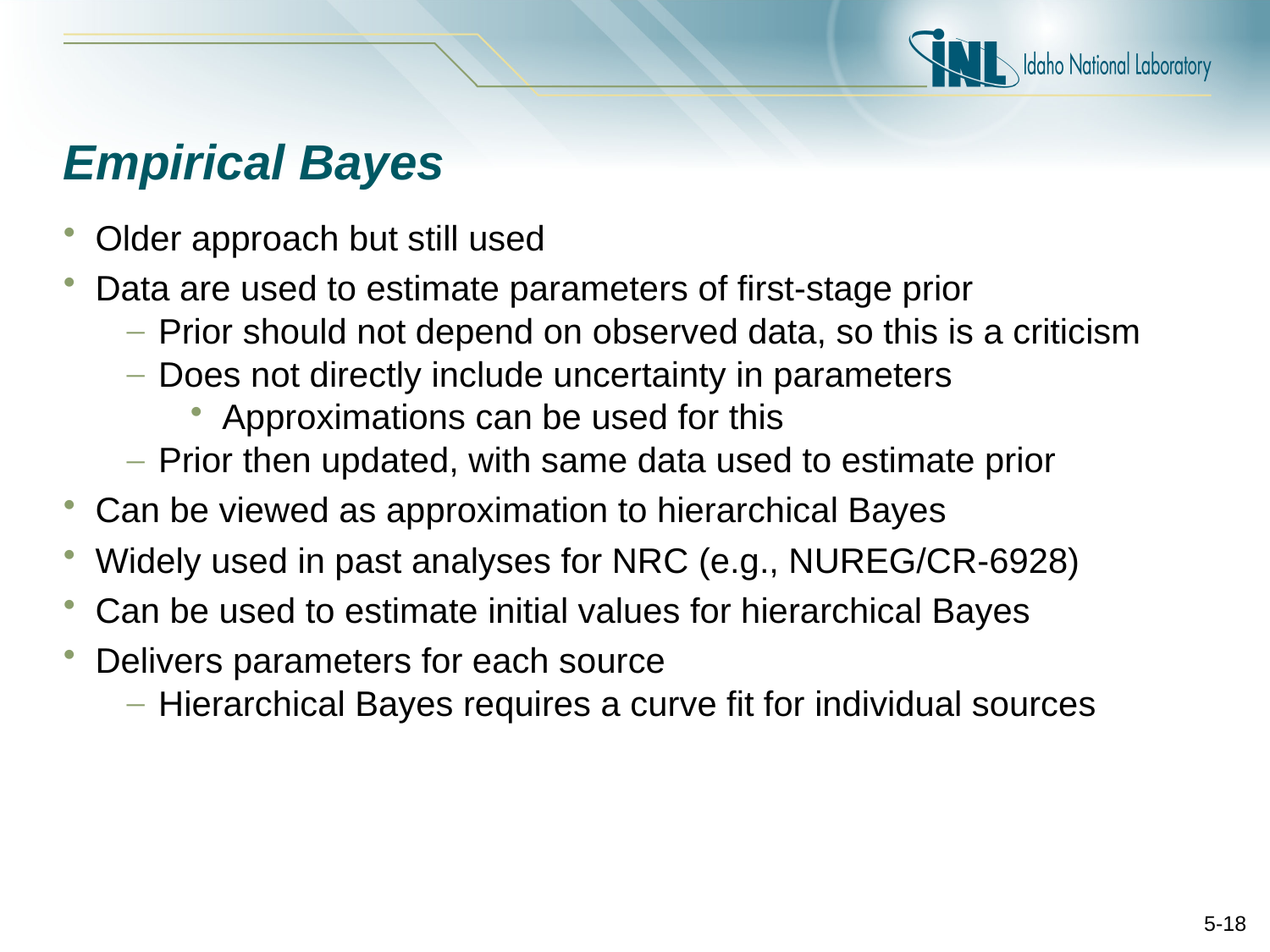

# Empirical Bayes
Older approach but still used
Data are used to estimate parameters of first-stage prior
Prior should not depend on observed data, so this is a criticism
Does not directly include uncertainty in parameters
Approximations can be used for this
Prior then updated, with same data used to estimate prior
Can be viewed as approximation to hierarchical Bayes
Widely used in past analyses for NRC (e.g., NUREG/CR-6928)
Can be used to estimate initial values for hierarchical Bayes
Delivers parameters for each source
Hierarchical Bayes requires a curve fit for individual sources
5-18